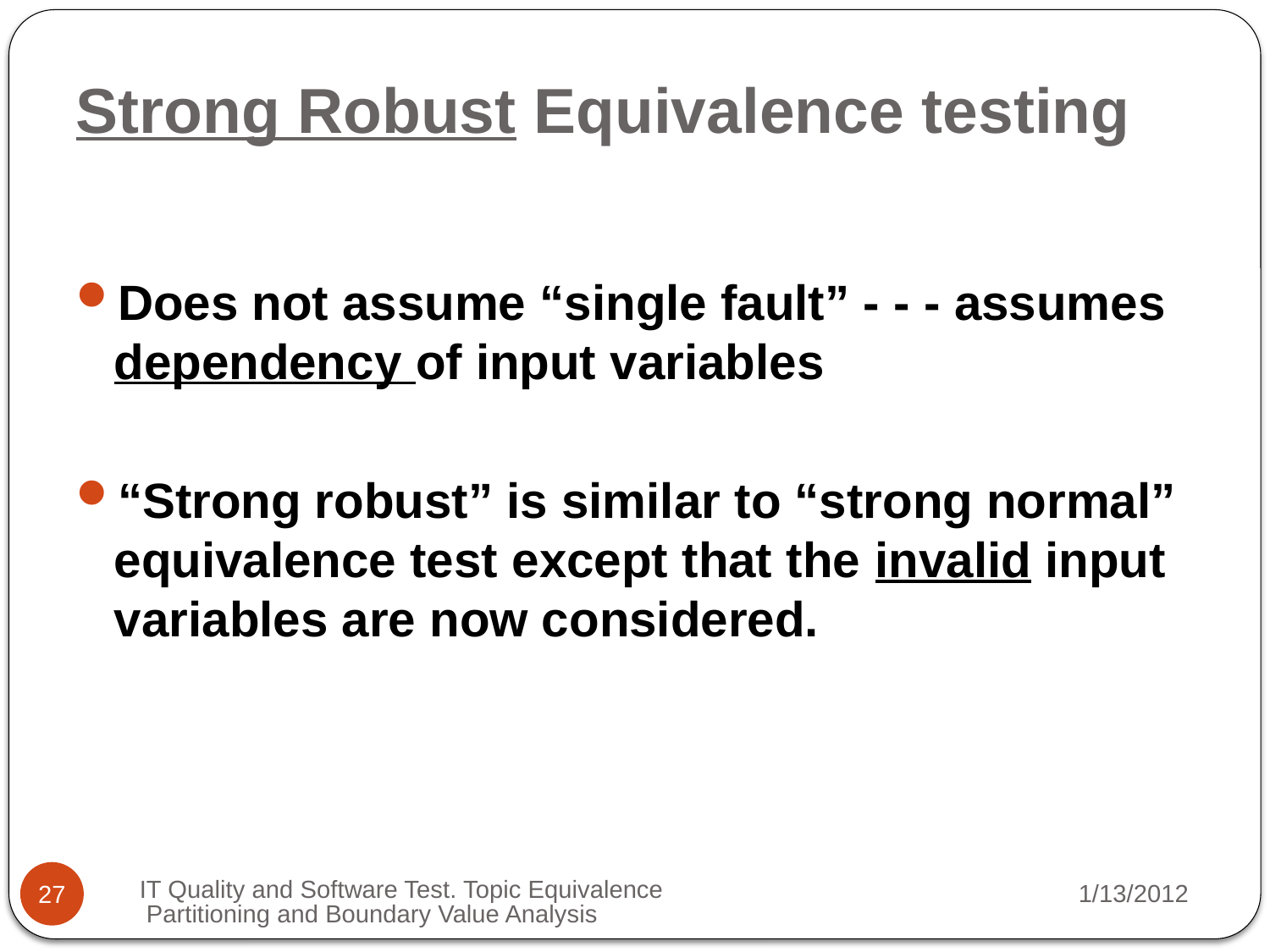

# Strong Robust Equivalence testing
Does not assume “single fault” - - - assumes dependency of input variables

“Strong robust” is similar to “strong normal” equivalence test except that the invalid input variables are now considered.

IT Quality and Software Test. Topic Equivalence Partitioning and Boundary Value Analysis
1/13/2012
27